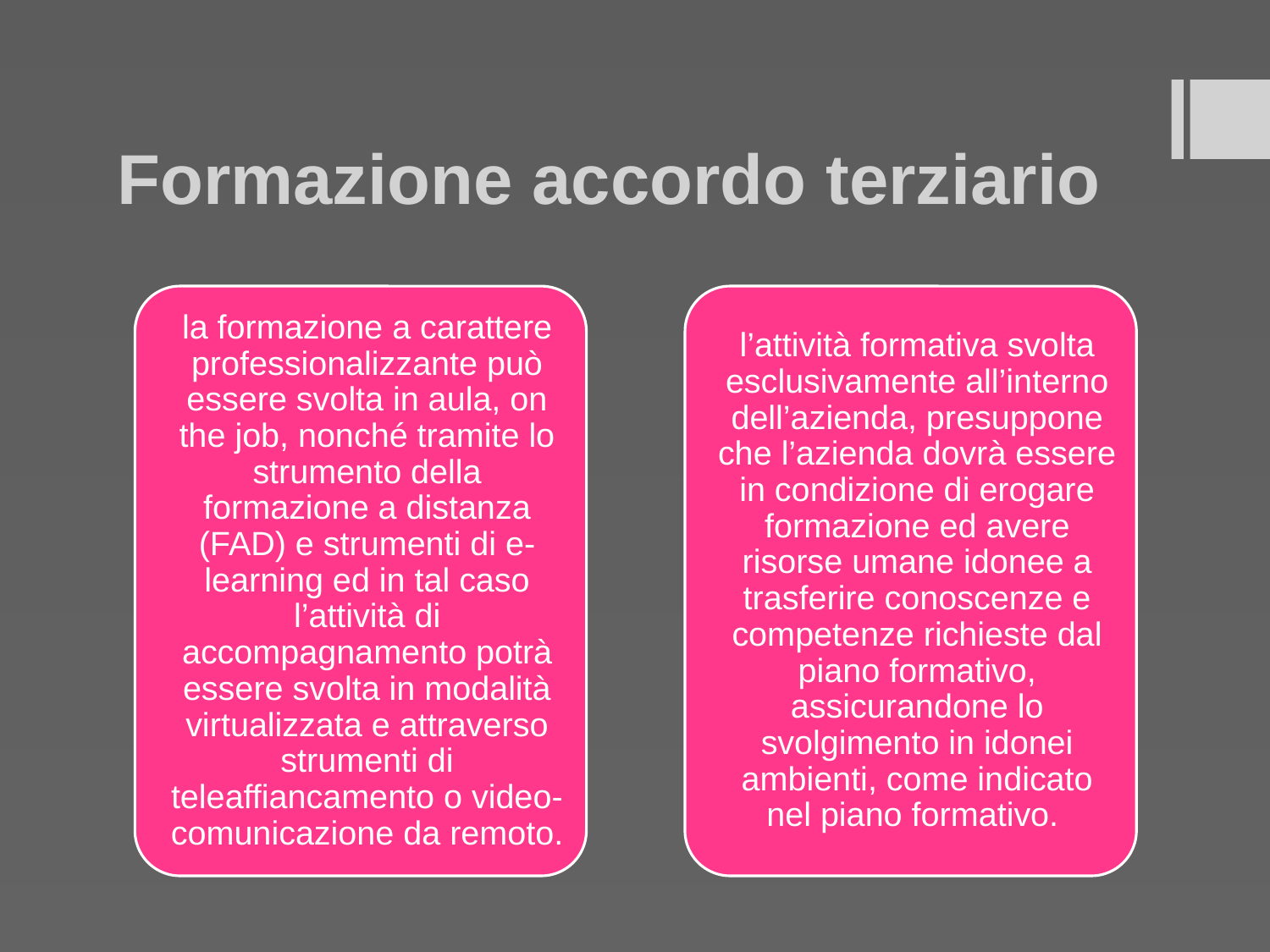

# Formazione accordo terziario
la formazione a carattere professionalizzante può essere svolta in aula, on the job, nonché tramite lo strumento della formazione a distanza (FAD) e strumenti di e-learning ed in tal caso l’attività di accompagnamento potrà essere svolta in modalità virtualizzata e attraverso strumenti di teleaffiancamento o video-comunicazione da remoto.
l’attività formativa svolta esclusivamente all’interno dell’azienda, presuppone che l’azienda dovrà essere in condizione di erogare formazione ed avere risorse umane idonee a trasferire conoscenze e competenze richieste dal piano formativo, assicurandone lo svolgimento in idonei ambienti, come indicato nel piano formativo.